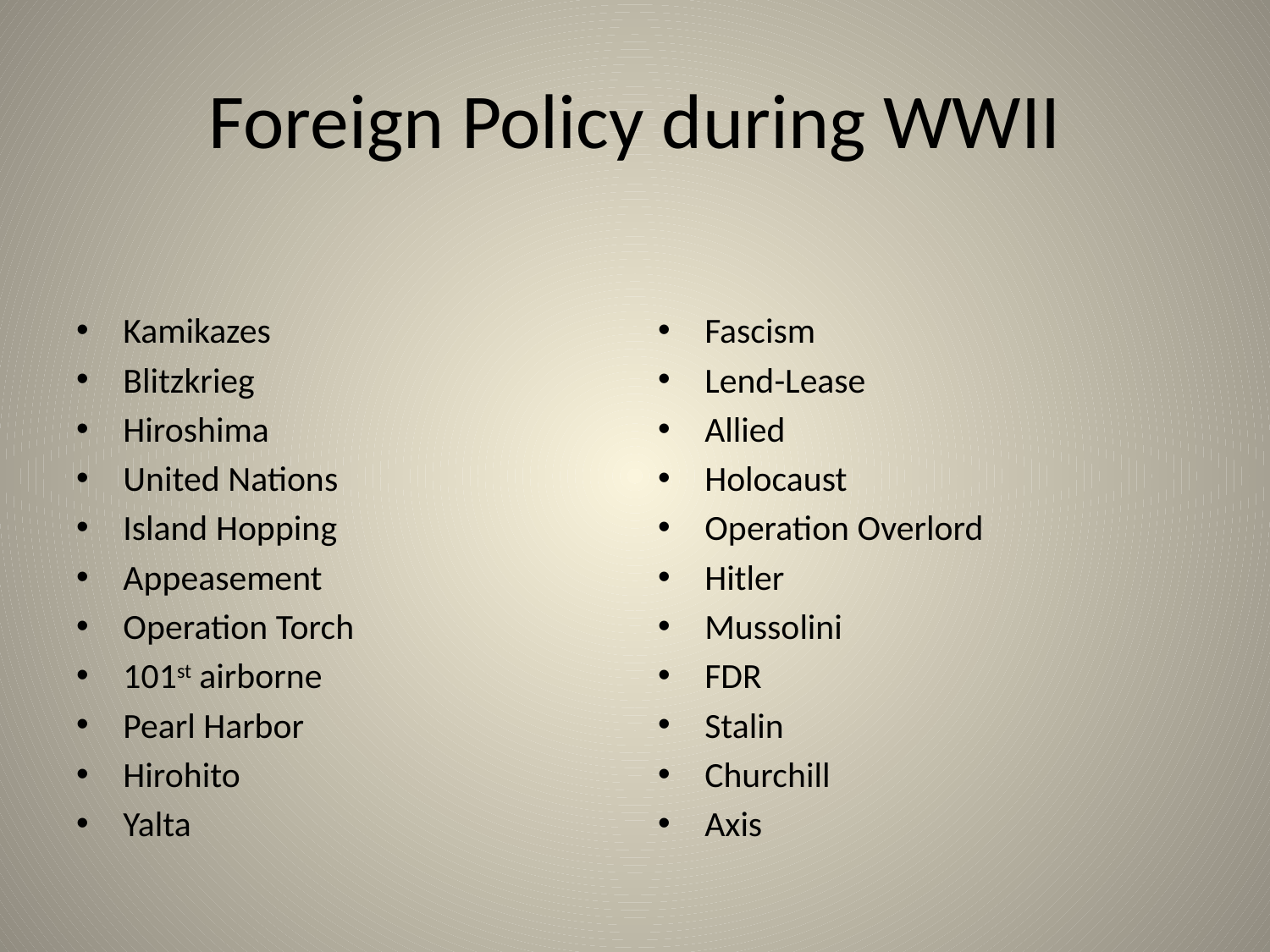

# Foreign Policy during WWII
Kamikazes
Blitzkrieg
Hiroshima
United Nations
Island Hopping
Appeasement
Operation Torch
101st airborne
Pearl Harbor
Hirohito
Yalta

Fascism
Lend-Lease
Allied
Holocaust
Operation Overlord
Hitler
Mussolini
FDR
Stalin
Churchill
Axis